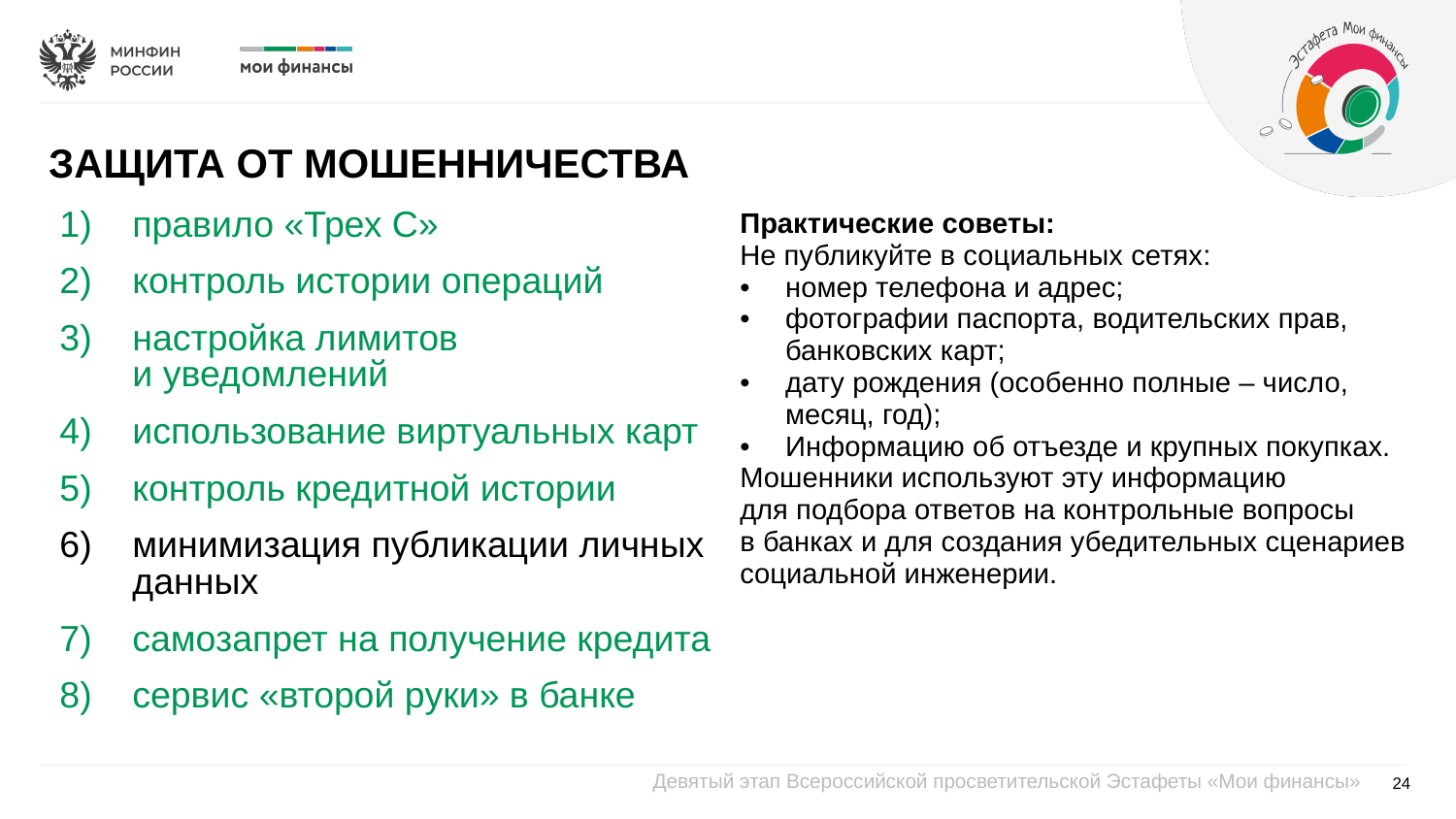

ЗАЩИТА ОТ МОШЕННИЧЕСТВА
| правило «Трех С» контроль истории операций настройка лимитов и уведомлений использование виртуальных карт контроль кредитной истории минимизация публикации личных данных самозапрет на получение кредита сервис «второй руки» в банке | Практические советы:  Не публикуйте в социальных сетях: номер телефона и адрес; фотографии паспорта, водительских прав, банковских карт; дату рождения (особенно полные – число, месяц, год); Информацию об отъезде и крупных покупках. Мошенники используют эту информацию для подбора ответов на контрольные вопросы в банках и для создания убедительных сценариев социальной инженерии. |
| --- | --- |
24